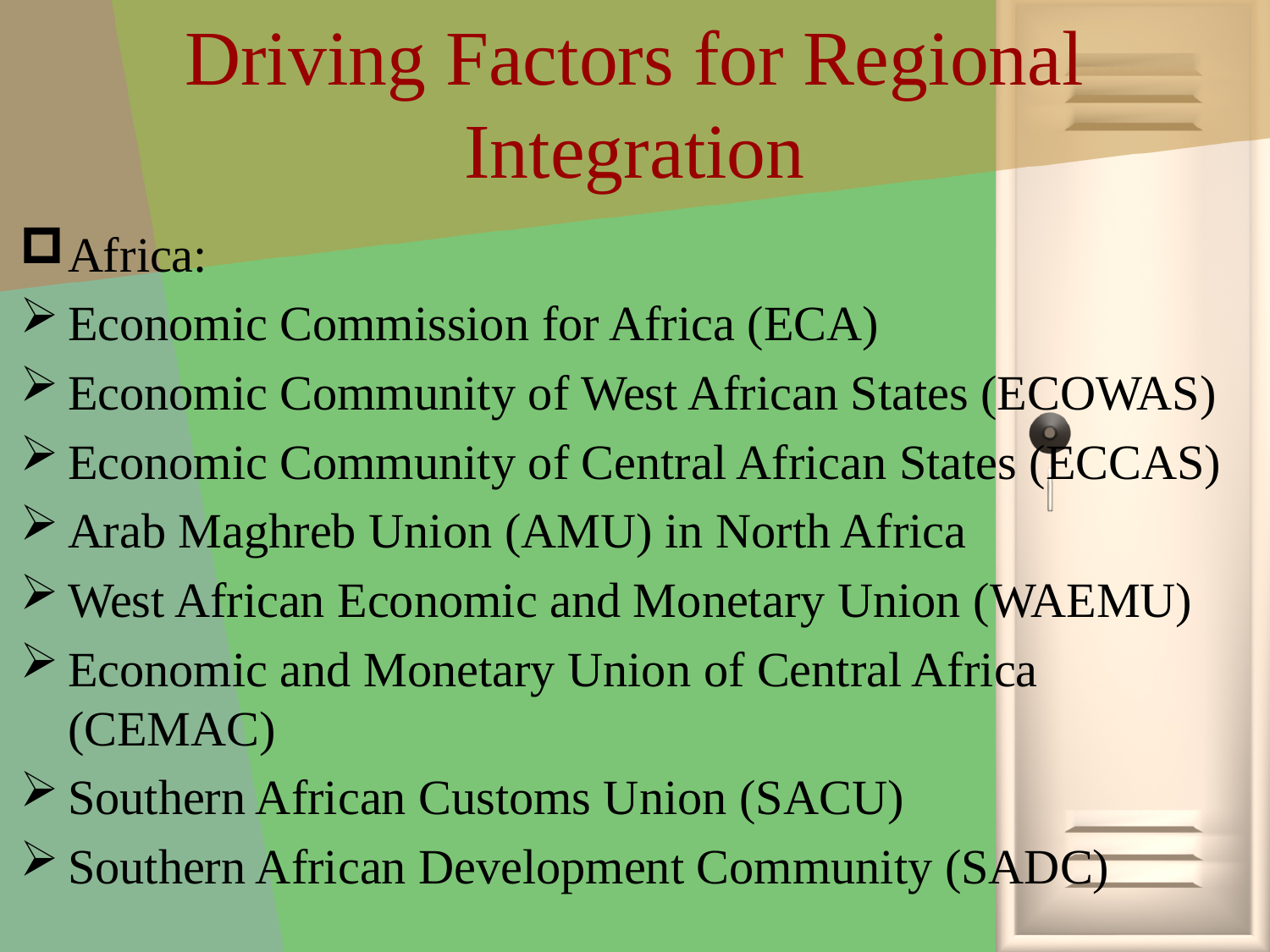

# Driving Factors for Regional Integration
Africa:
Economic Commission for Africa (ECA)
Economic Community of West African States (ECOWAS)
Economic Community of Central African States (ECCAS)
Arab Maghreb Union (AMU) in North Africa
West African Economic and Monetary Union (WAEMU)
Economic and Monetary Union of Central Africa (CEMAC)
Southern African Customs Union (SACU)
Southern African Development Community (SADC)